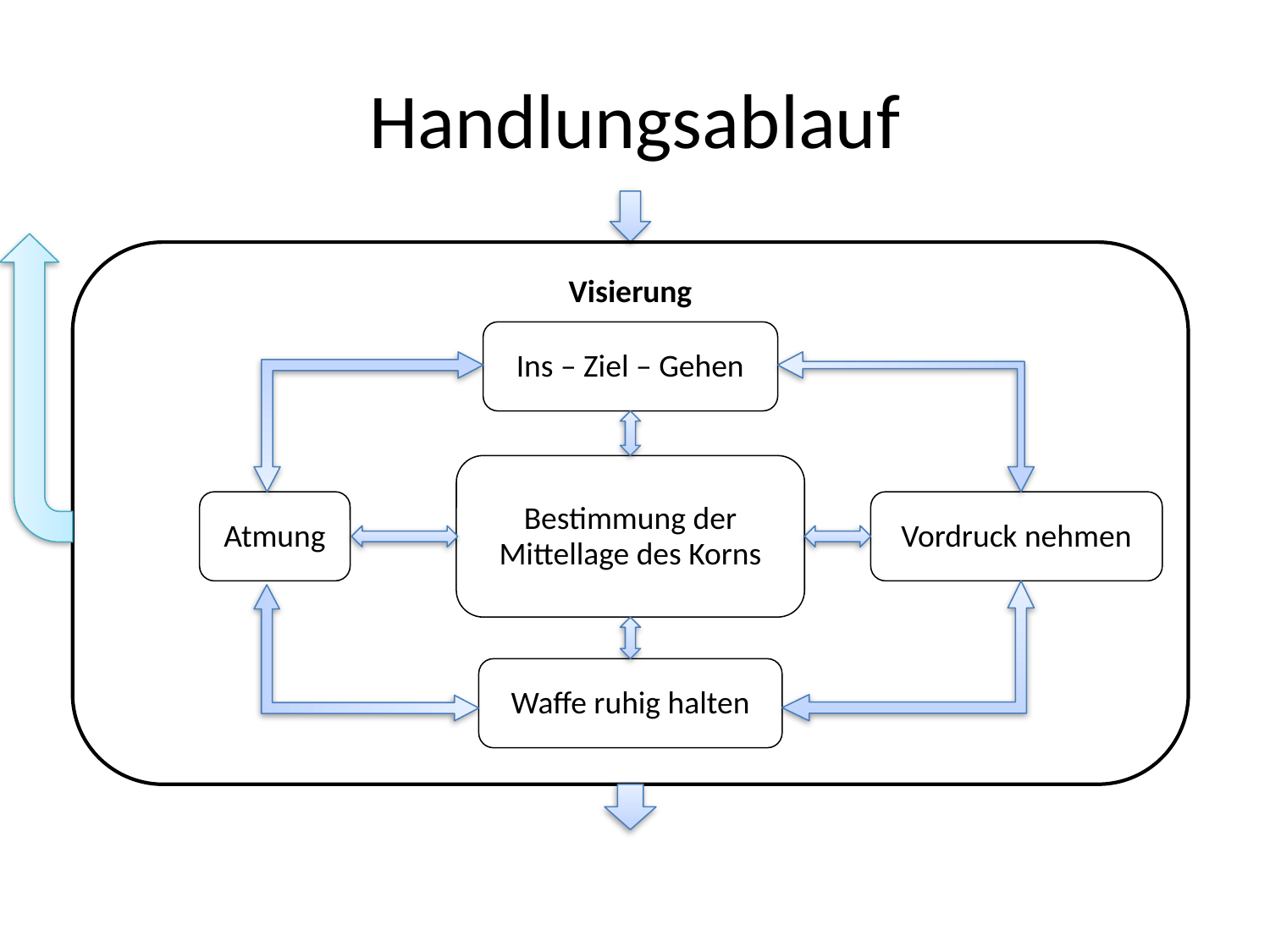

# Handlungsablauf

Visierung

Ins – Ziel – Gehen

Bestimmung der Mittellage des Korns
Atmung
Vordruck nehmen

Waffe ruhig halten